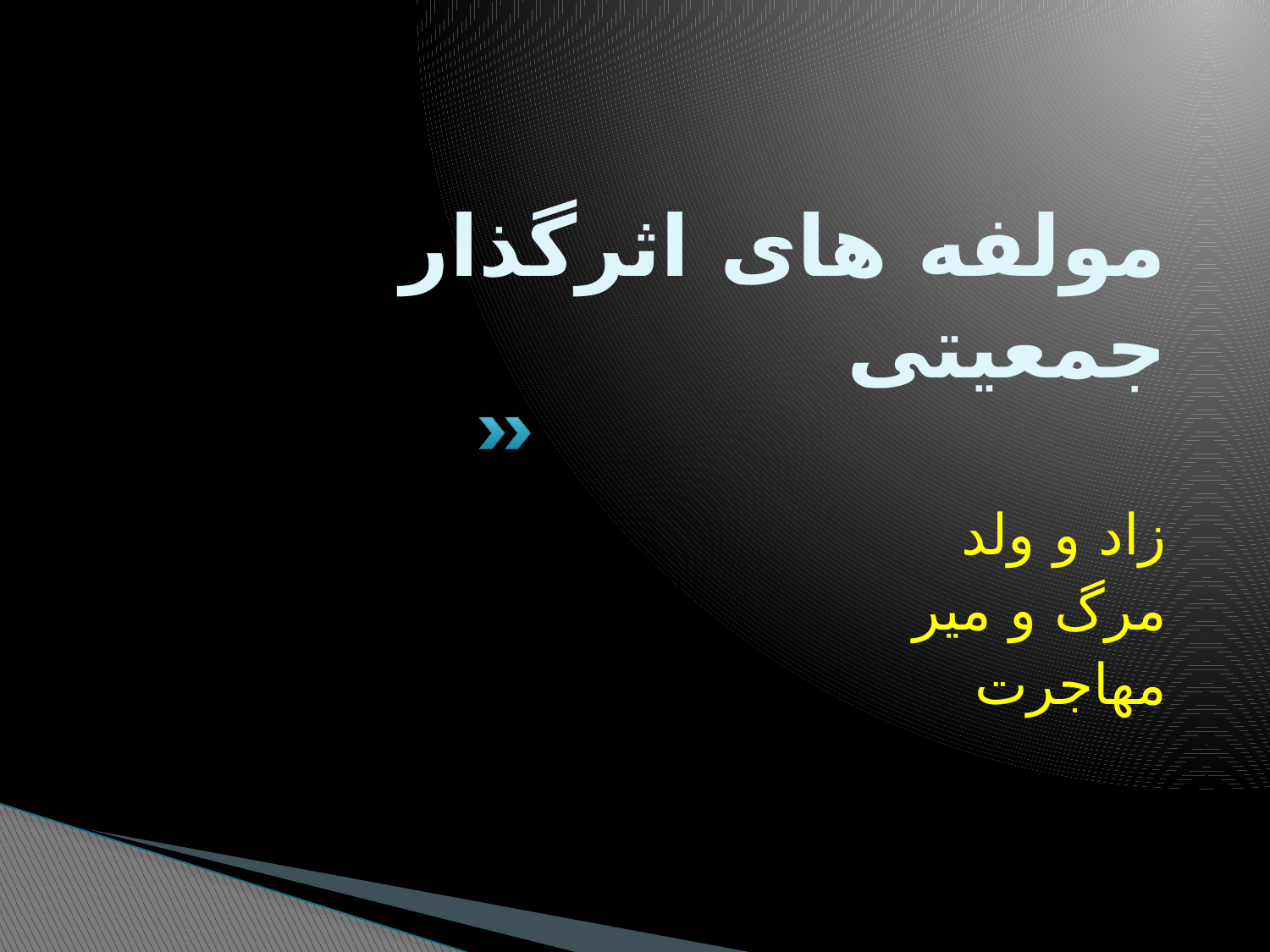

# مولفه های اثرگذار جمعیتی
زاد و ولد
مرگ و میر
مهاجرت